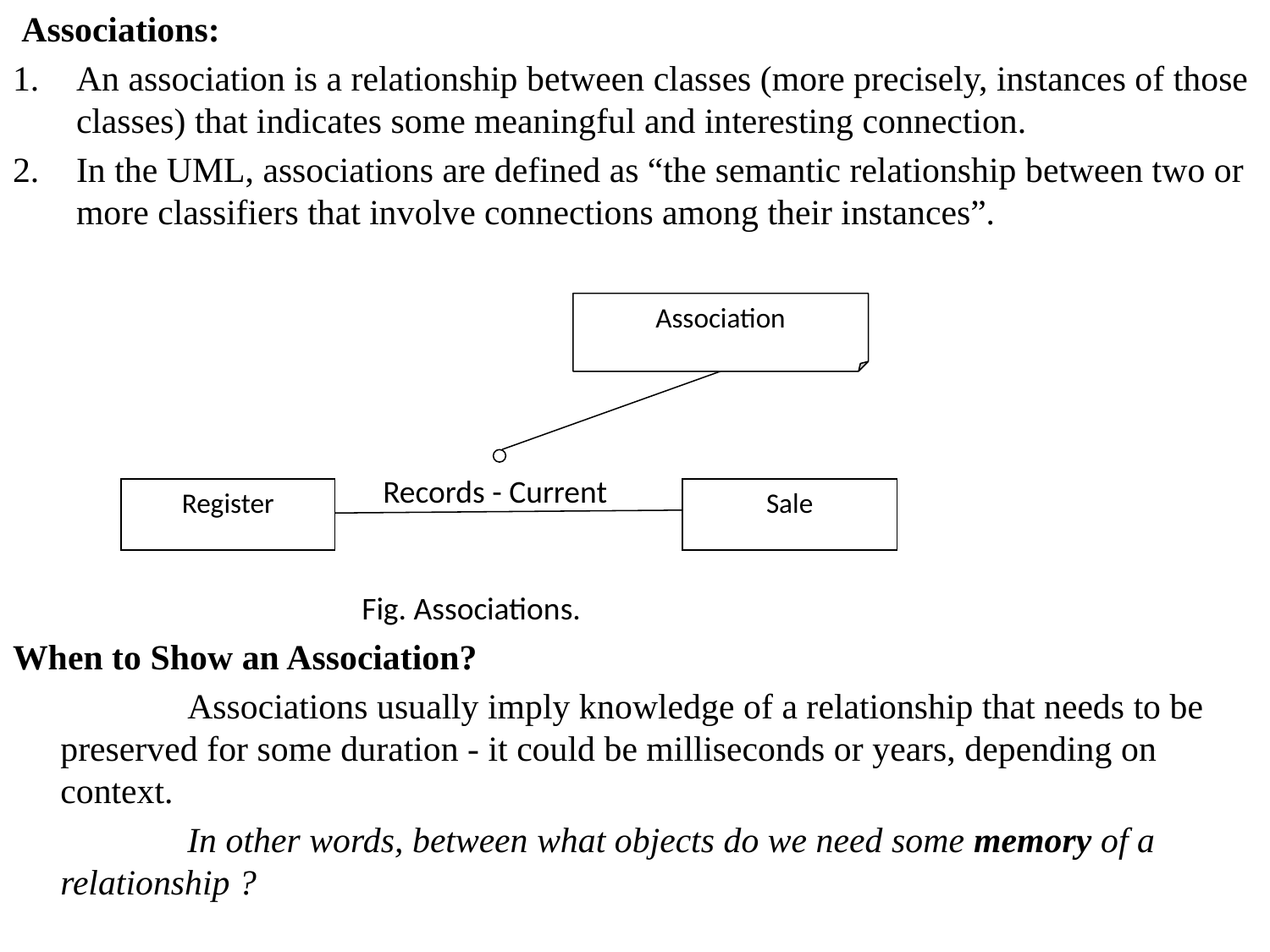

Associations:
An association is a relationship between classes (more precisely, instances of those classes) that indicates some meaningful and interesting connection.
In the UML, associations are defined as “the semantic relationship between two or more classifiers that involve connections among their instances”.

When to Show an Association?
		Associations usually imply knowledge of a relationship that needs to be preserved for some duration - it could be milliseconds or years, depending on context.
		In other words, between what objects do we need some memory of a relationship ?

Association

Records - Current
Register
Sale
Fig. Associations.